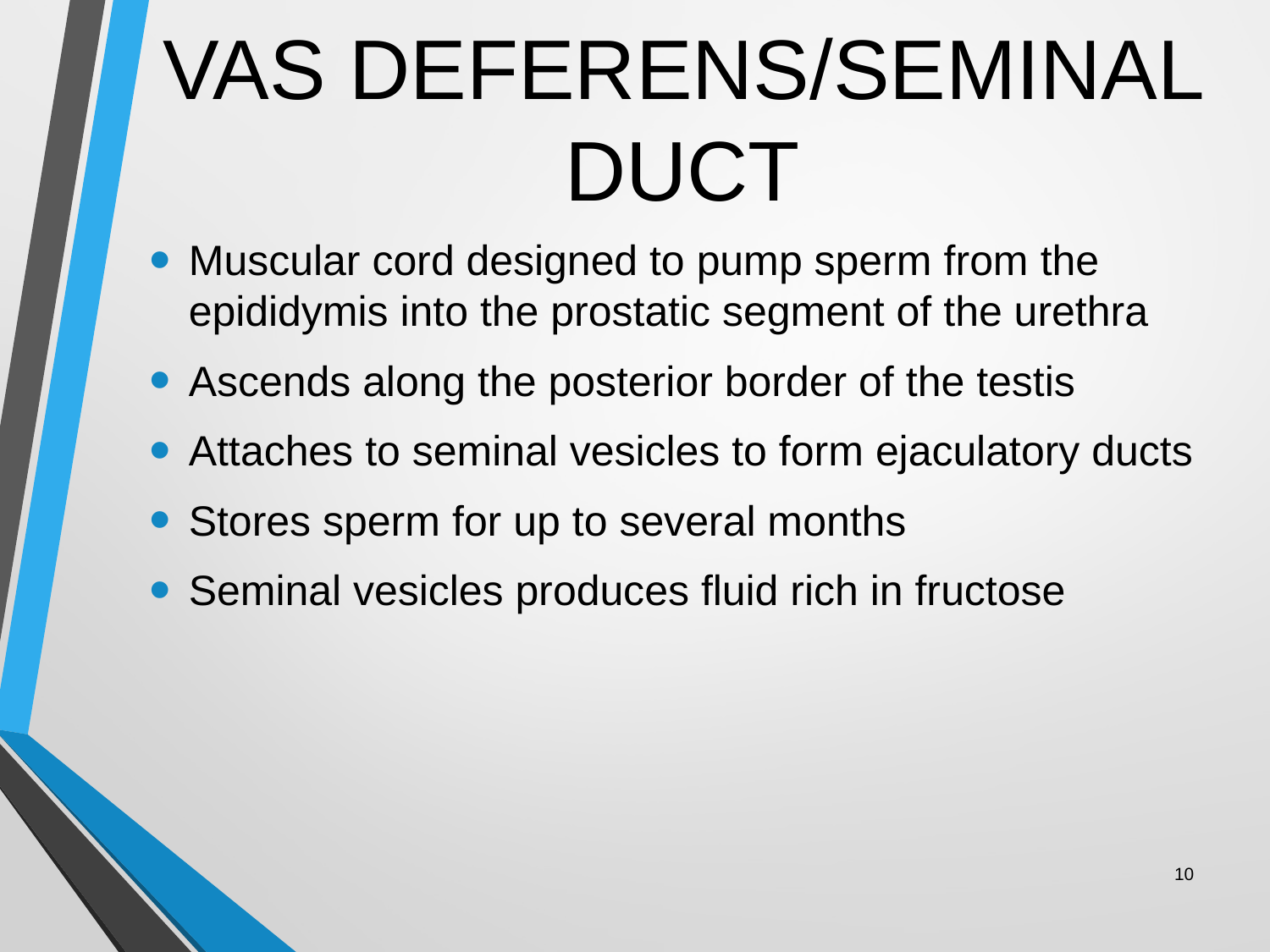

# VAS DEFERENS/SEMINAL DUCT
Muscular cord designed to pump sperm from the epididymis into the prostatic segment of the urethra
Ascends along the posterior border of the testis
Attaches to seminal vesicles to form ejaculatory ducts
Stores sperm for up to several months
Seminal vesicles produces fluid rich in fructose

10